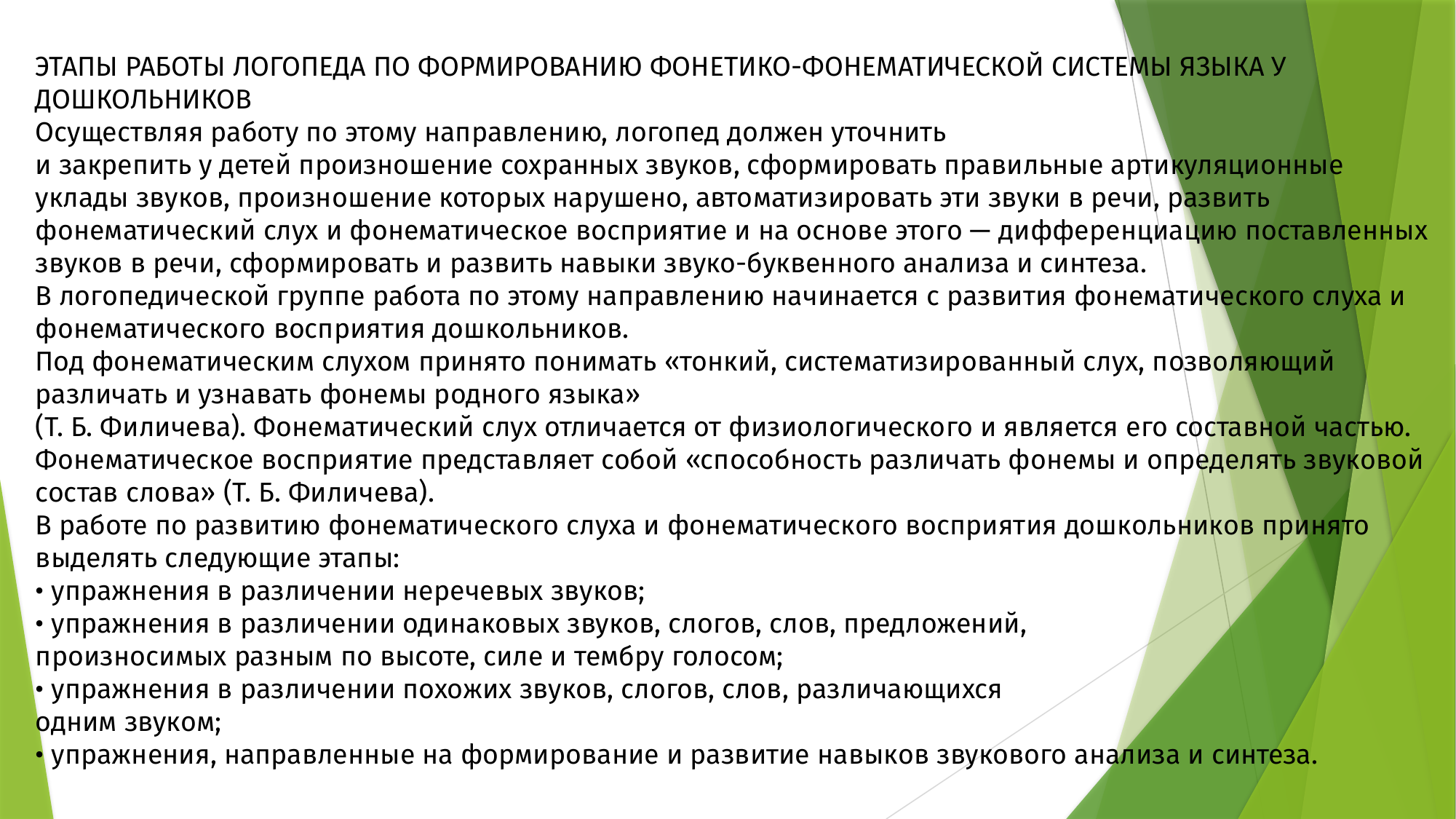

ЭТАПЫ РАБОТЫ ЛОГОПЕДА ПО ФОРМИРОВАНИЮ ФОНЕТИКО-ФОНЕМАТИЧЕСКОЙ СИСТЕМЫ ЯЗЫКА У ДОШКОЛЬНИКОВ
Осуществляя работу по этому направлению, логопед должен уточнить
и закрепить у детей произношение сохранных звуков, сформировать правильные артикуляционные уклады звуков, произношение которых нарушено, автоматизировать эти звуки в речи, развить фонематический слух и фонематическое восприятие и на основе этого — дифференциацию поставленных звуков в речи, сформировать и развить навыки звуко-буквенного анализа и синтеза.
В логопедической группе работа по этому направлению начинается с развития фонематического слуха и фонематического восприятия дошкольников.
Под фонематическим слухом принято понимать «тонкий, систематизированный слух, позволяющий различать и узнавать фонемы родного языка»
(Т. Б. Филичева). Фонематический слух отличается от физиологического и является его составной частью.
Фонематическое восприятие представляет собой «способность различать фонемы и определять звуковой состав слова» (Т. Б. Филичева).
В работе по развитию фонематического слуха и фонематического восприятия дошкольников принято выделять следующие этапы:
• упражнения в различении неречевых звуков;
• упражнения в различении одинаковых звуков, слогов, слов, предложений,
произносимых разным по высоте, силе и тембру голосом;
• упражнения в различении похожих звуков, слогов, слов, различающихся
одним звуком;
• упражнения, направленные на формирование и развитие навыков звукового анализа и синтеза.